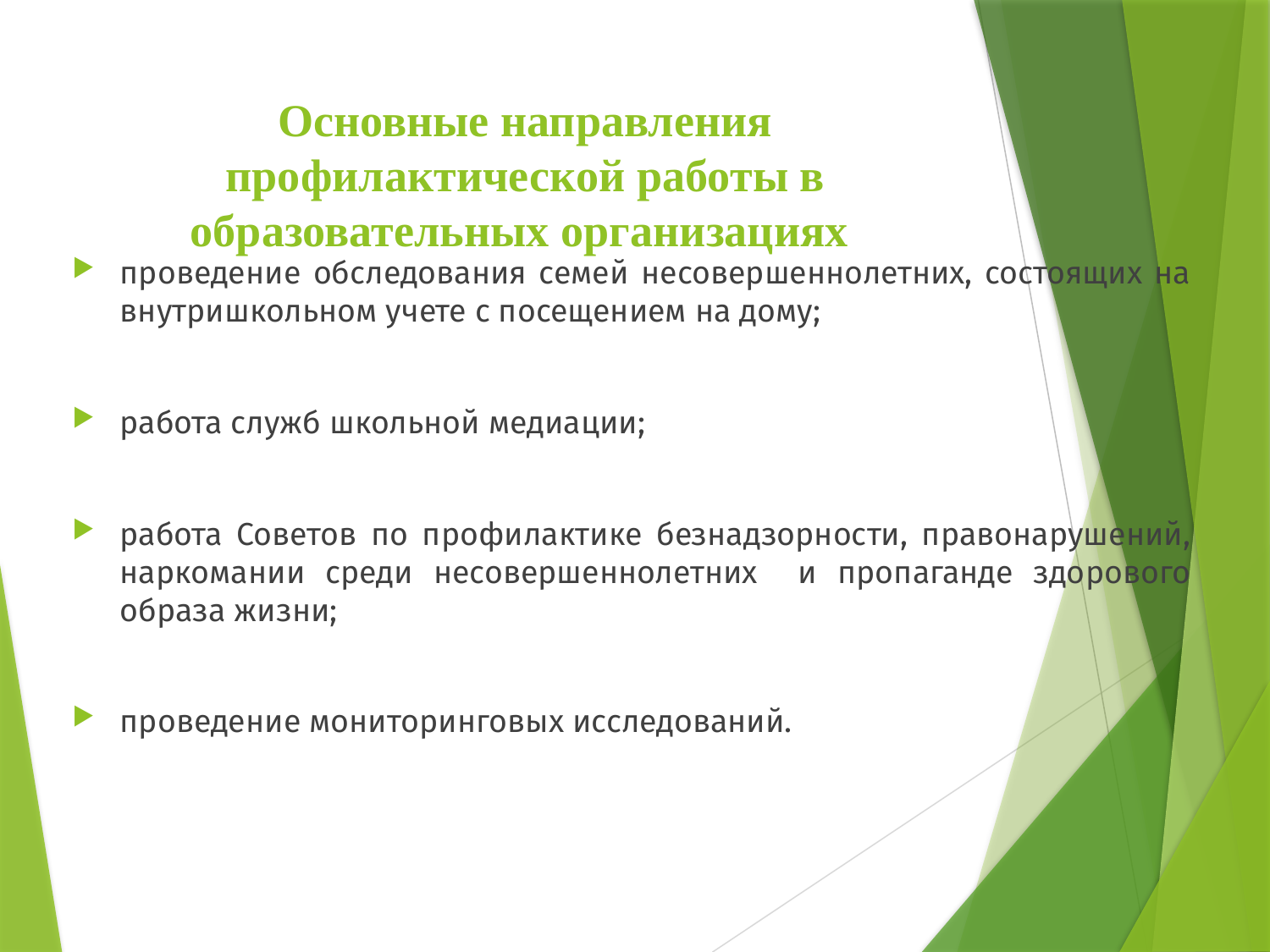

# Основные направления профилактической работы в образовательных организациях
проведение обследования семей несовершеннолетних, состоящих на внутришкольном учете с посещением на дому;

работа служб школьной медиации;

работа Советов по профилактике безнадзорности, правонарушений, наркомании среди несовершеннолетних  и пропаганде здорового образа жизни;

проведение мониторинговых исследований.